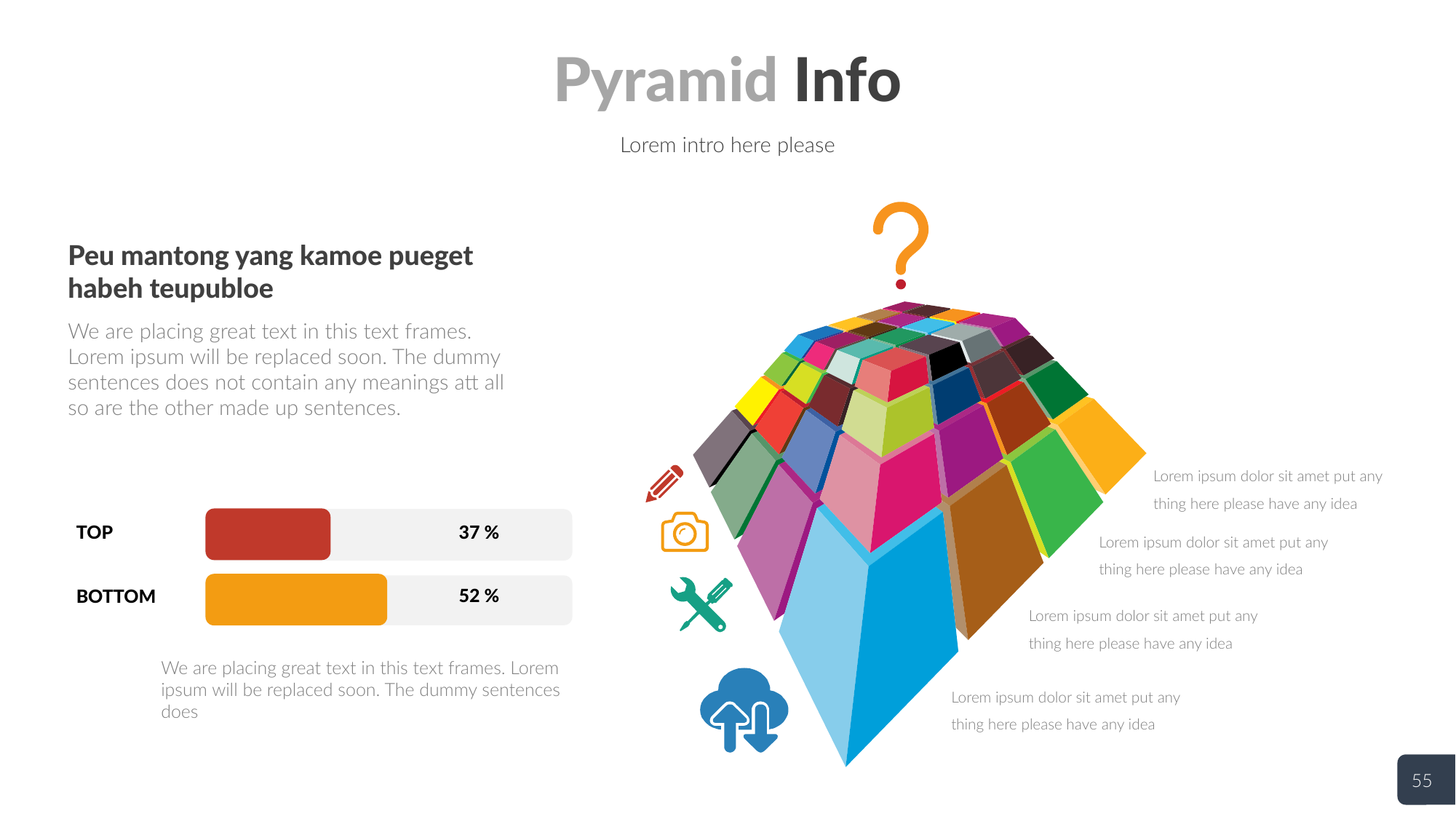

# Pyramid Info
Lorem intro here please

Peu mantong yang kamoe pueget habeh teupubloe

We are placing great text in this text frames. Lorem ipsum will be replaced soon. The dummy sentences does not contain any meanings att all so are the other made up sentences.
Lorem ipsum dolor sit amet put any thing here please have any idea

TOP
37 %
Lorem ipsum dolor sit amet put any thing here please have any idea

52 %
BOTTOM
Lorem ipsum dolor sit amet put any thing here please have any idea
We are placing great text in this text frames. Lorem ipsum will be replaced soon. The dummy sentences does

Lorem ipsum dolor sit amet put any thing here please have any idea

55